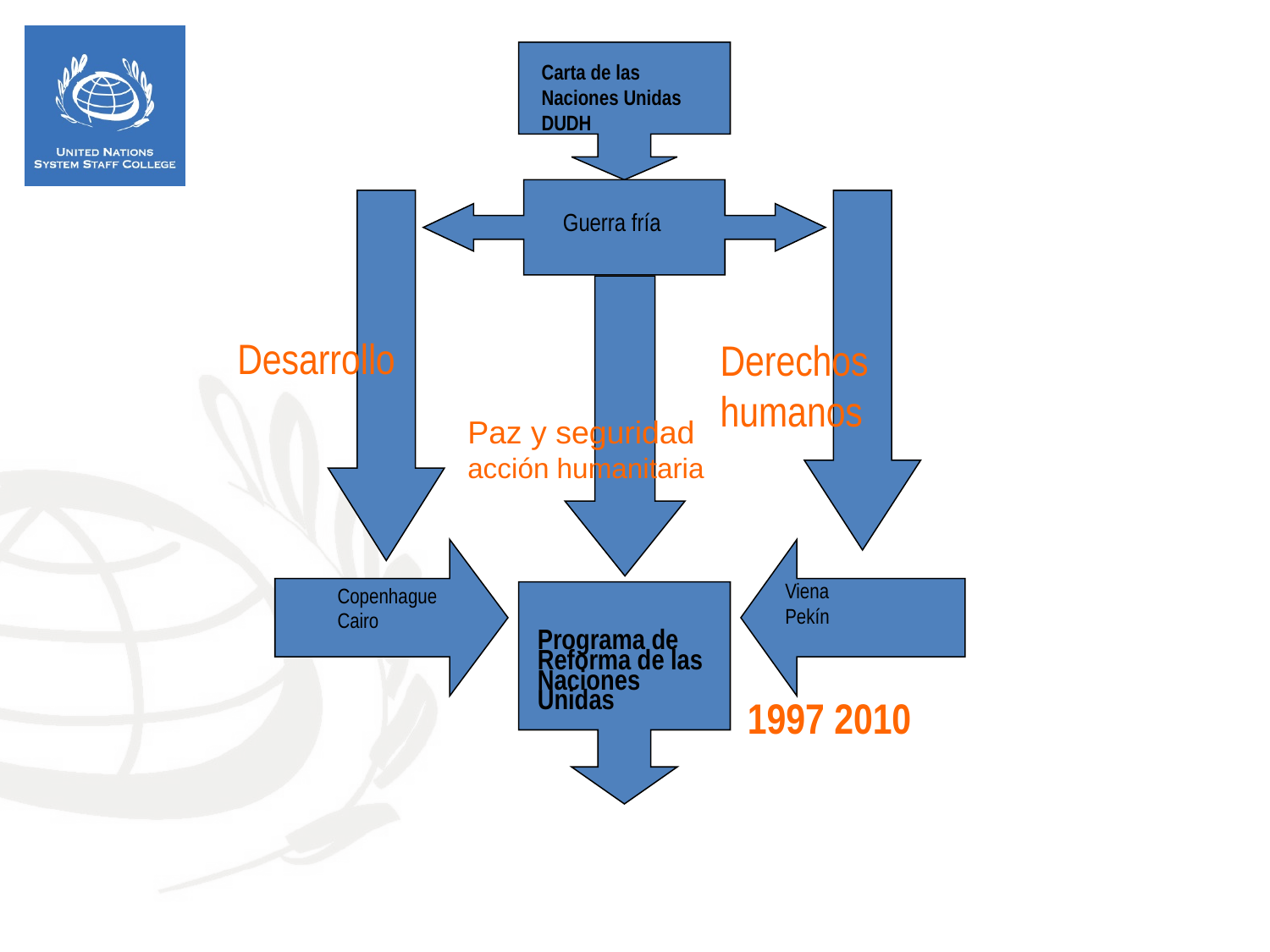

Carta de las Naciones Unidas DUDH

Guerra fría

Desarrollo
Derechos humanos
Paz y seguridad
acción humanitaria

Viena
Pekín

Copenhague
Cairo

Programa de Reforma de las Naciones Unidas

1997 2010